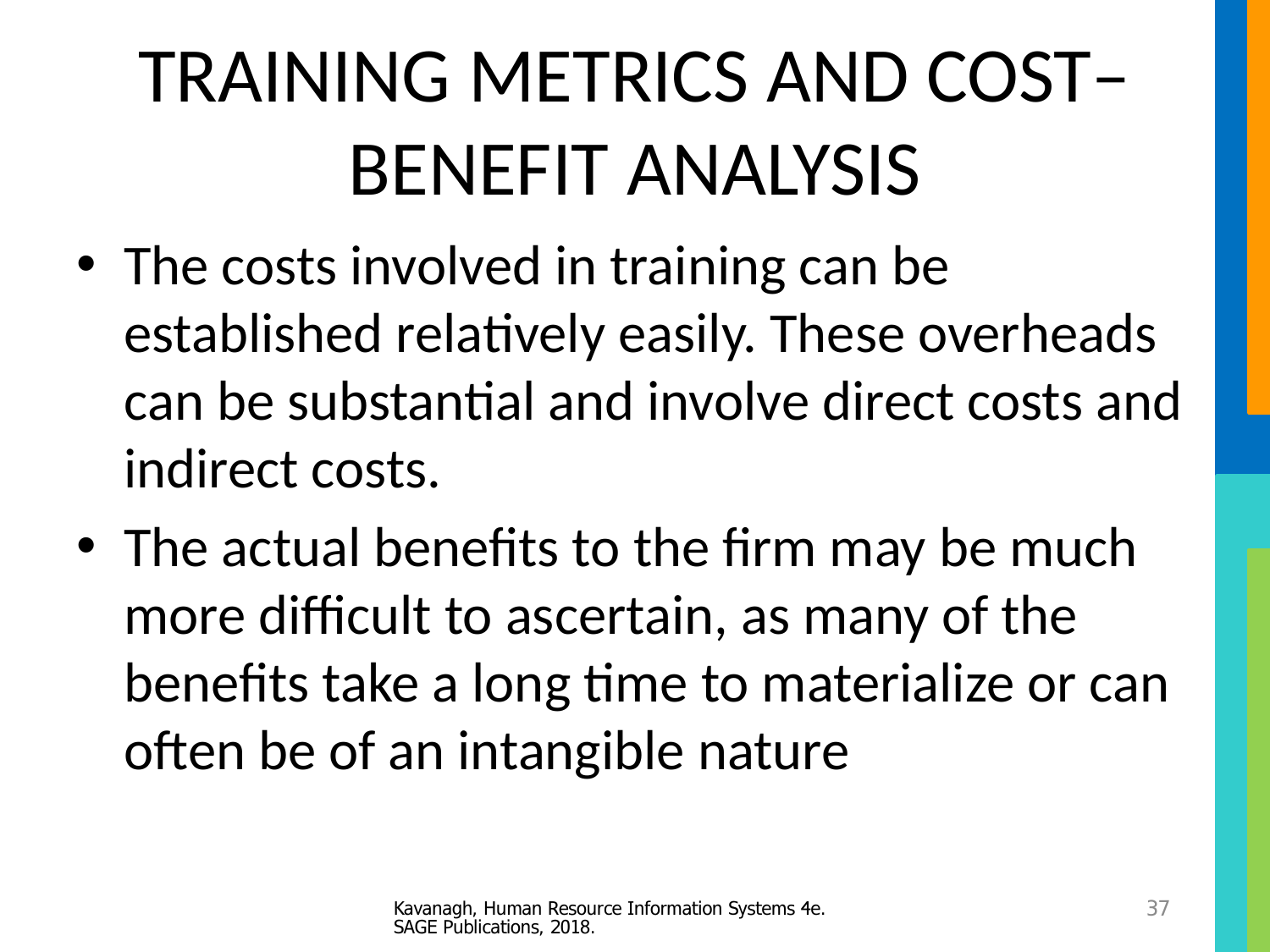

# TRAINING METRICS AND COST–BENEFIT ANALYSIS
The costs involved in training can be established relatively easily. These overheads can be substantial and involve direct costs and indirect costs.
The actual benefits to the firm may be much more difficult to ascertain, as many of the benefits take a long time to materialize or can often be of an intangible nature
Kavanagh, Human Resource Information Systems 4e. SAGE Publications, 2018.
37